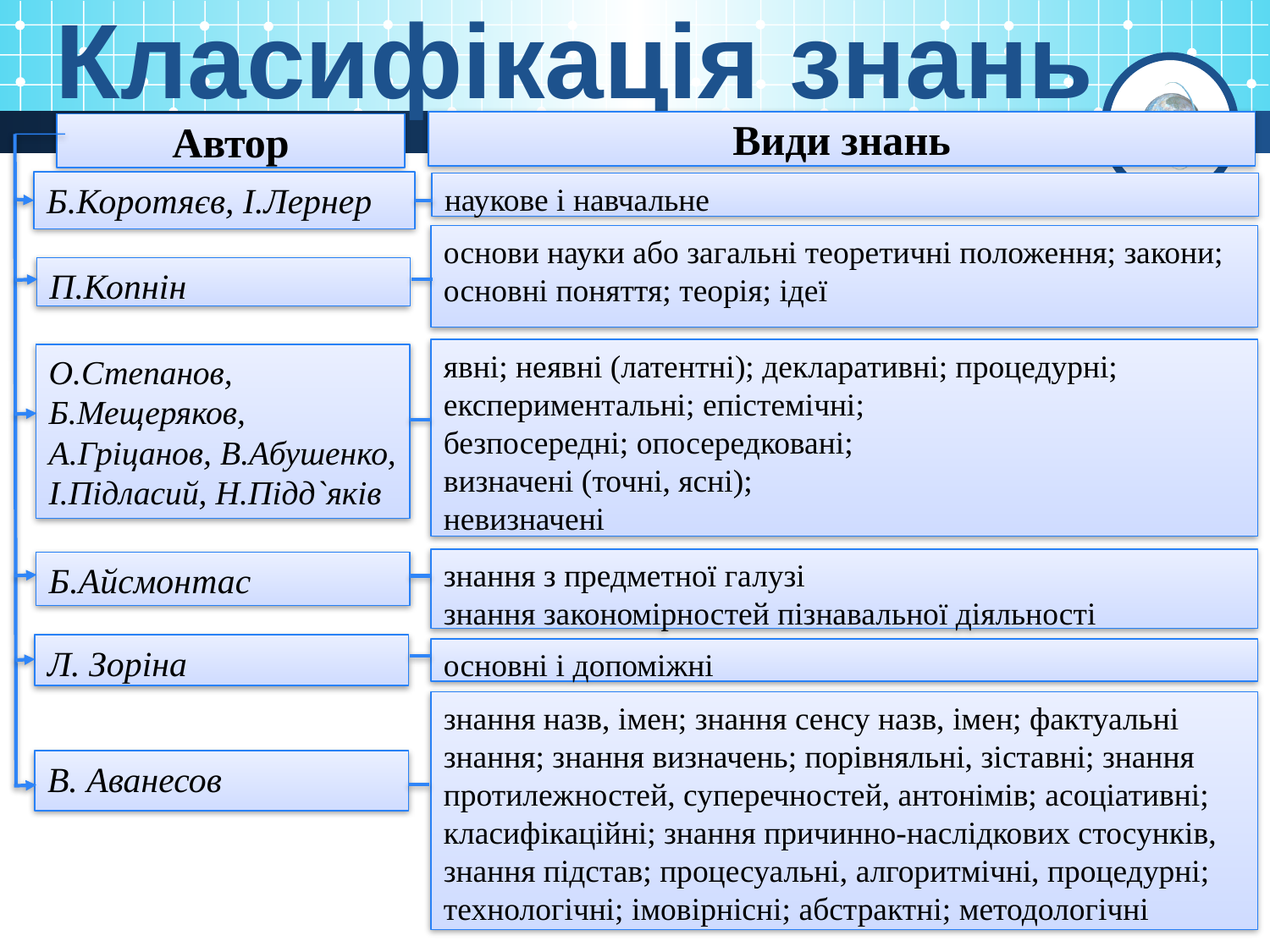

Класифікація знань

Види знань
Автор

Б.Коротяєв, І.Лернер
наукове і навчальне

основи науки або загальні теоретичні положення; закони; основні поняття; теорія; ідеї

П.Копнін
явні; неявні (латентні); декларативні; процедурні; експериментальні; епістемічні;
безпосередні; опосередковані;
визначені (точні, ясні);
невизначені
О.Степанов,
Б.Мещеряков, А.Гріцанов, В.Абушенко, І.Підласий, Н.Підд`яків
знання з предметної галузі
знання закономірностей пізнавальної діяльності
Б.Айсмонтас
Л. Зоріна
основні і допоміжні
знання назв, імен; знання сенсу назв, імен; фактуальні знання; знання визначень; порівняльні, зіставні; знання протилежностей, суперечностей, антонімів; асоціативні; класифікаційні; знання причинно-наслідкових стосунків, знання підстав; процесуальні, алгоритмічні, процедурні; технологічні; імовірнісні; абстрактні; методологічні
В. Аванесов